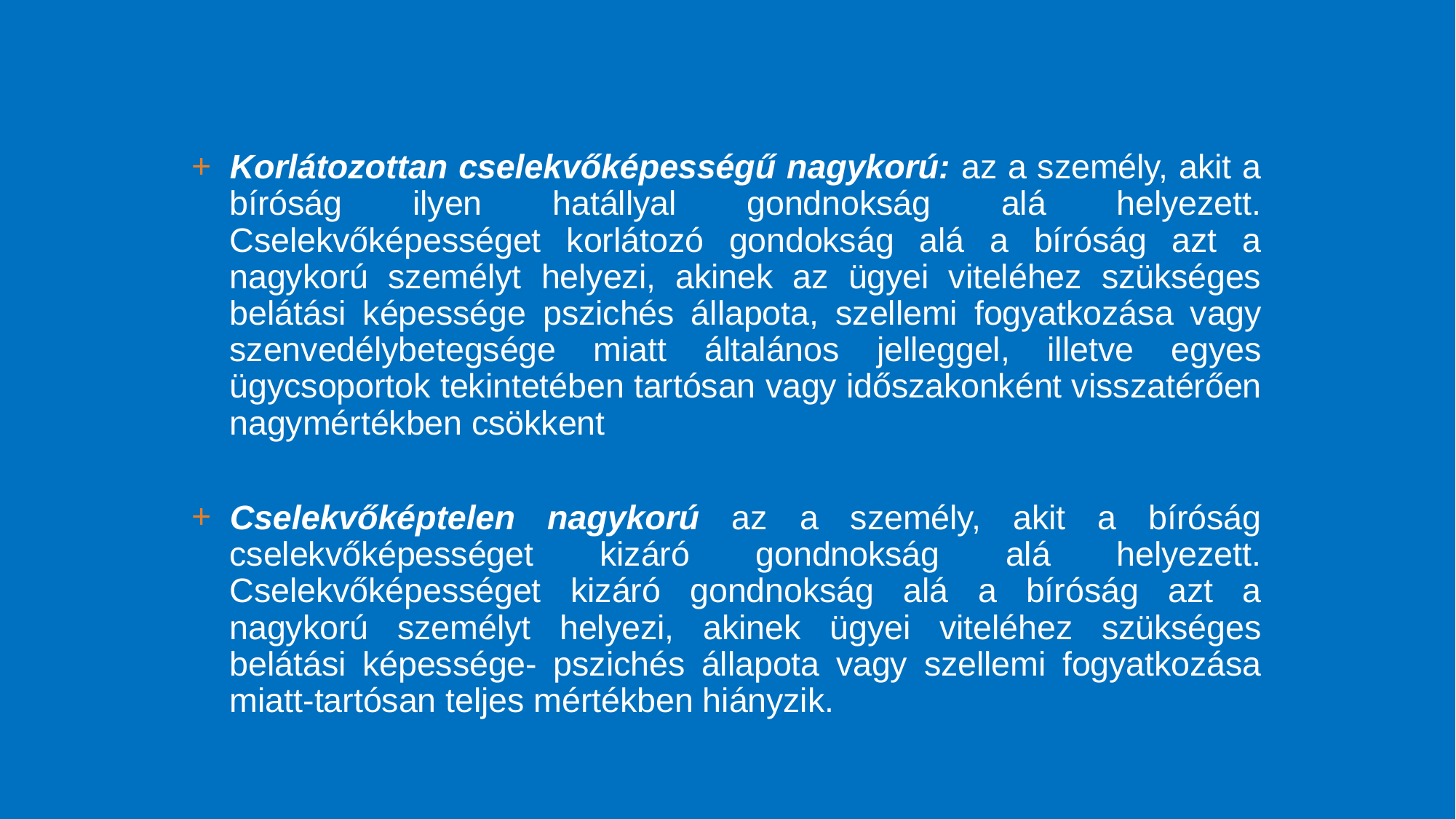

Korlátozottan cselekvőképességű nagykorú: az a személy, akit a bíróság ilyen hatállyal gondnokság alá helyezett. Cselekvőképességet korlátozó gondokság alá a bíróság azt a nagykorú személyt helyezi, akinek az ügyei viteléhez szükséges belátási képessége pszichés állapota, szellemi fogyatkozása vagy szenvedélybetegsége miatt általános jelleggel, illetve egyes ügycsoportok tekintetében tartósan vagy időszakonként visszatérően nagymértékben csökkent

Cselekvőképtelen nagykorú az a személy, akit a bíróság cselekvőképességet kizáró gondnokság alá helyezett. Cselekvőképességet kizáró gondnokság alá a bíróság azt a nagykorú személyt helyezi, akinek ügyei viteléhez szükséges belátási képessége- pszichés állapota vagy szellemi fogyatkozása miatt-tartósan teljes mértékben hiányzik.